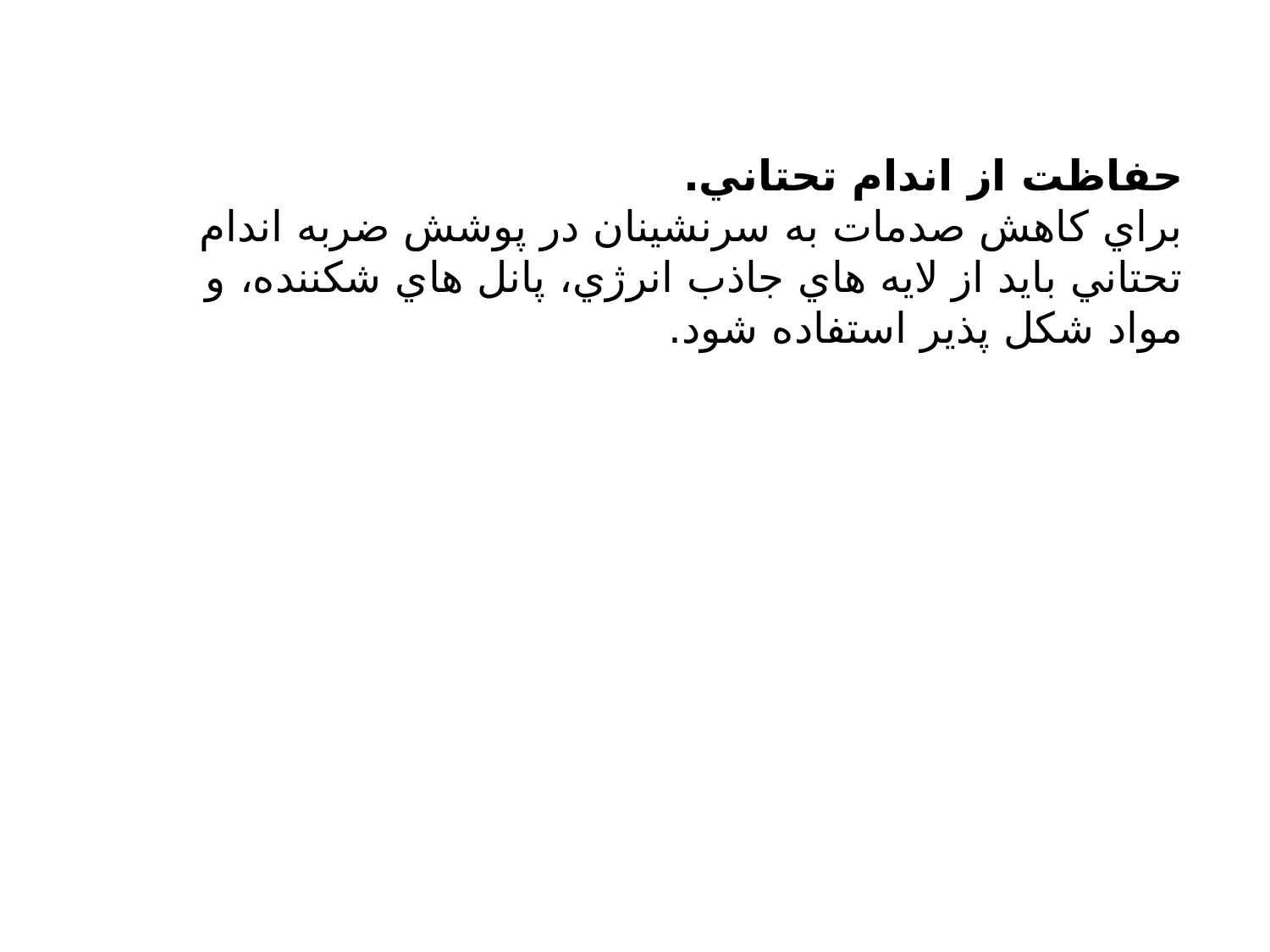

# حفاظت از اندام تحتاني. براي کاهش صدمات به سرنشينان در پوشش ضربه اندام تحتاني بايد از لايه هاي جاذب انرژي، پانل هاي شکننده، و مواد شکل پذير استفاده شود.